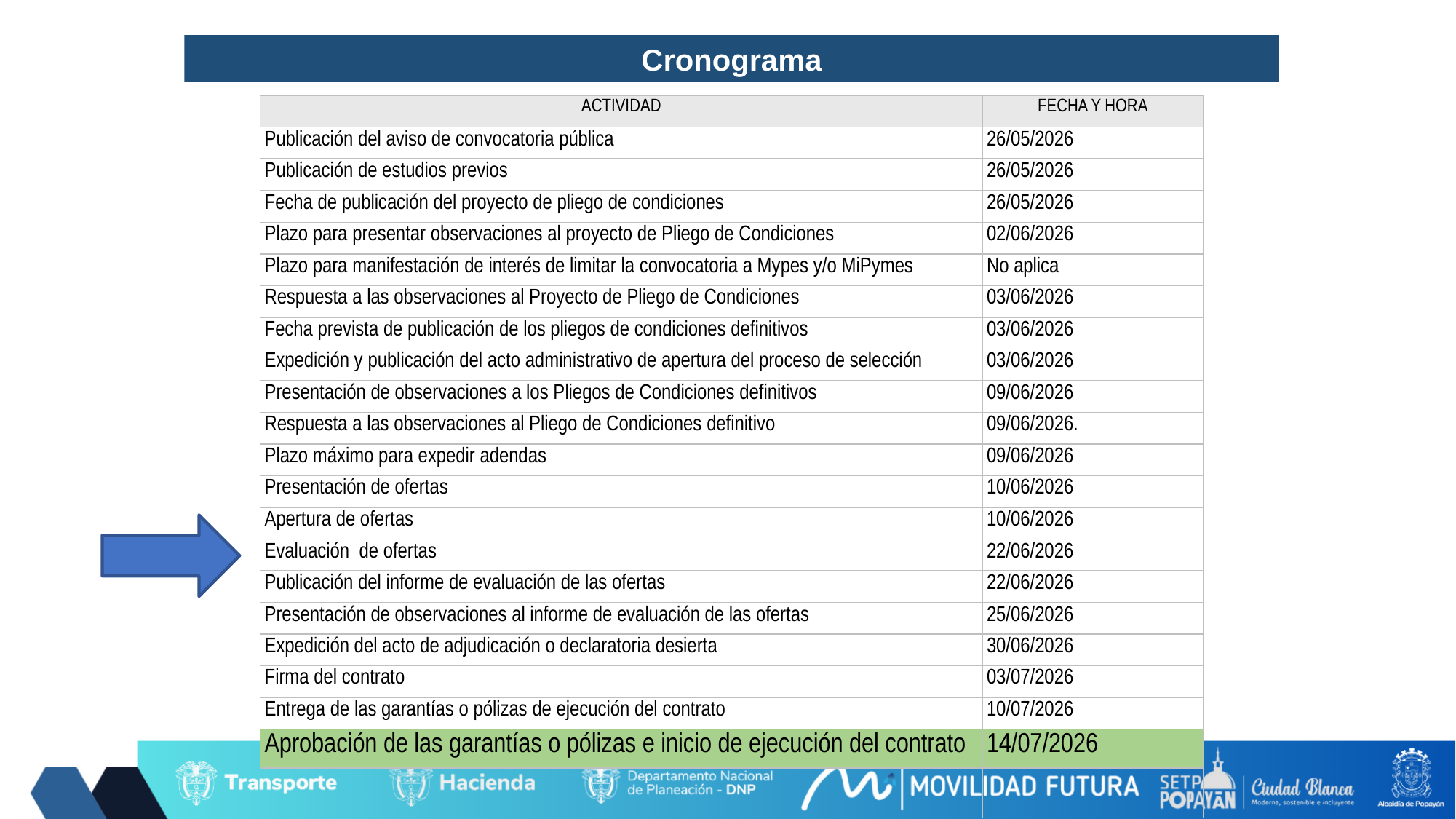

Cronograma
| ACTIVIDAD | FECHA Y HORA |
| --- | --- |
| Publicación del aviso de convocatoria pública | 26/05/2026 |
| Publicación de estudios previos | 26/05/2026 |
| Fecha de publicación del proyecto de pliego de condiciones | 26/05/2026 |
| Plazo para presentar observaciones al proyecto de Pliego de Condiciones | 02/06/2026 |
| Plazo para manifestación de interés de limitar la convocatoria a Mypes y/o MiPymes | No aplica |
| Respuesta a las observaciones al Proyecto de Pliego de Condiciones | 03/06/2026 |
| Fecha prevista de publicación de los pliegos de condiciones definitivos | 03/06/2026 |
| Expedición y publicación del acto administrativo de apertura del proceso de selección | 03/06/2026 |
| Presentación de observaciones a los Pliegos de Condiciones definitivos | 09/06/2026 |
| Respuesta a las observaciones al Pliego de Condiciones definitivo | 09/06/2026. |
| Plazo máximo para expedir adendas | 09/06/2026 |
| Presentación de ofertas | 10/06/2026 |
| Apertura de ofertas | 10/06/2026 |
| Evaluación de ofertas | 22/06/2026 |
| Publicación del informe de evaluación de las ofertas | 22/06/2026 |
| Presentación de observaciones al informe de evaluación de las ofertas | 25/06/2026 |
| Expedición del acto de adjudicación o declaratoria desierta | 30/06/2026 |
| Firma del contrato | 03/07/2026 |
| Entrega de las garantías o pólizas de ejecución del contrato | 10/07/2026 |
| Aprobación de las garantías o pólizas e inicio de ejecución del contrato | 14/07/2026 |
|  |  |